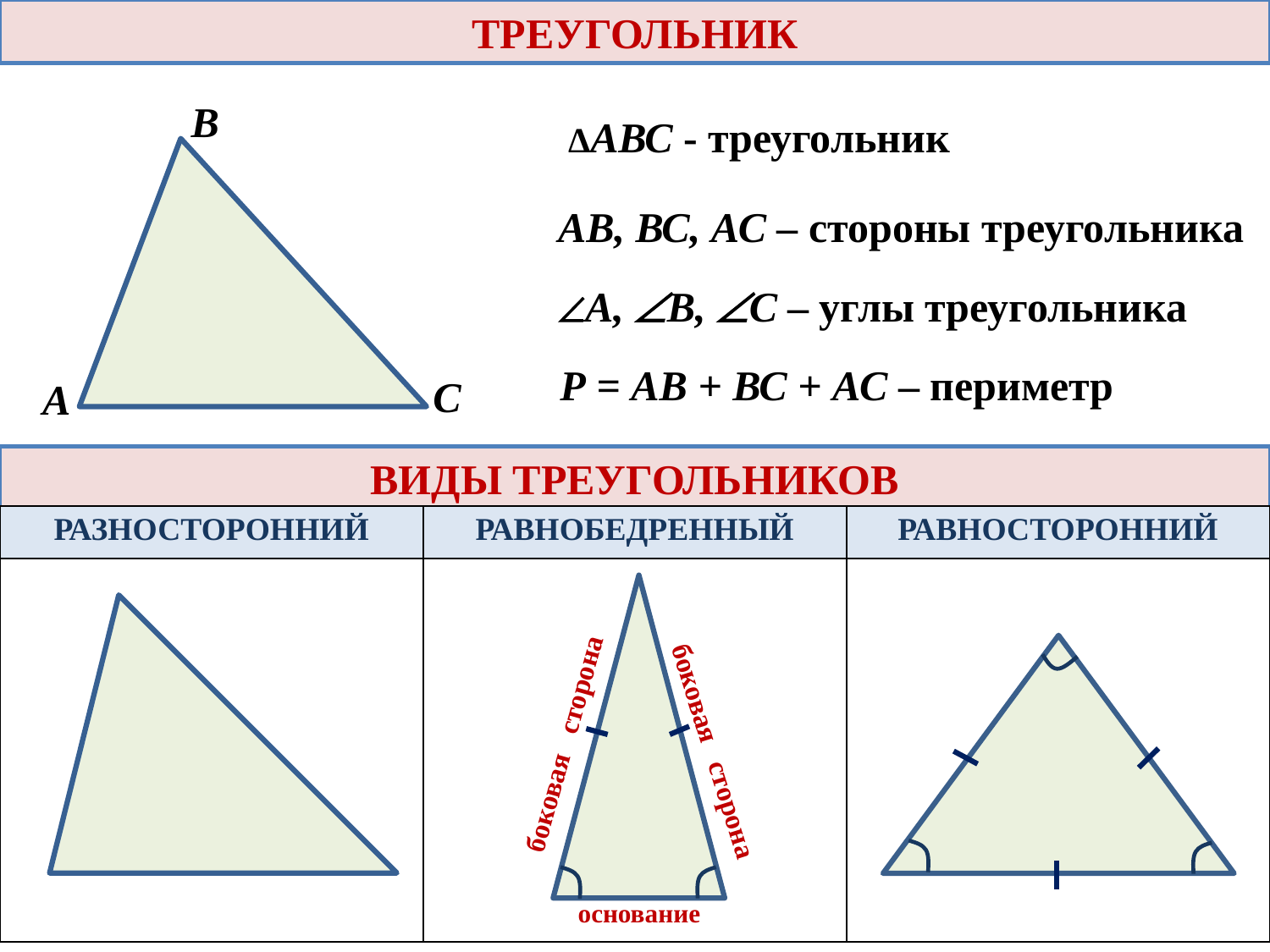

ТРЕУГОЛЬНИК
В

С
А
ΔАВС - треугольник
АВ, ВС, АС – стороны треугольника
∠А, ∠В, ∠С – углы треугольника
Р = АВ + ВС + АС – периметр
ВИДЫ ТРЕУГОЛЬНИКОВ
| РАЗНОСТОРОННИЙ | РАВНОБЕДРЕННЫЙ | РАВНОСТОРОННИЙ |
| --- | --- | --- |
|  |  |  |

боковая   сторона
боковая   сторона
основание